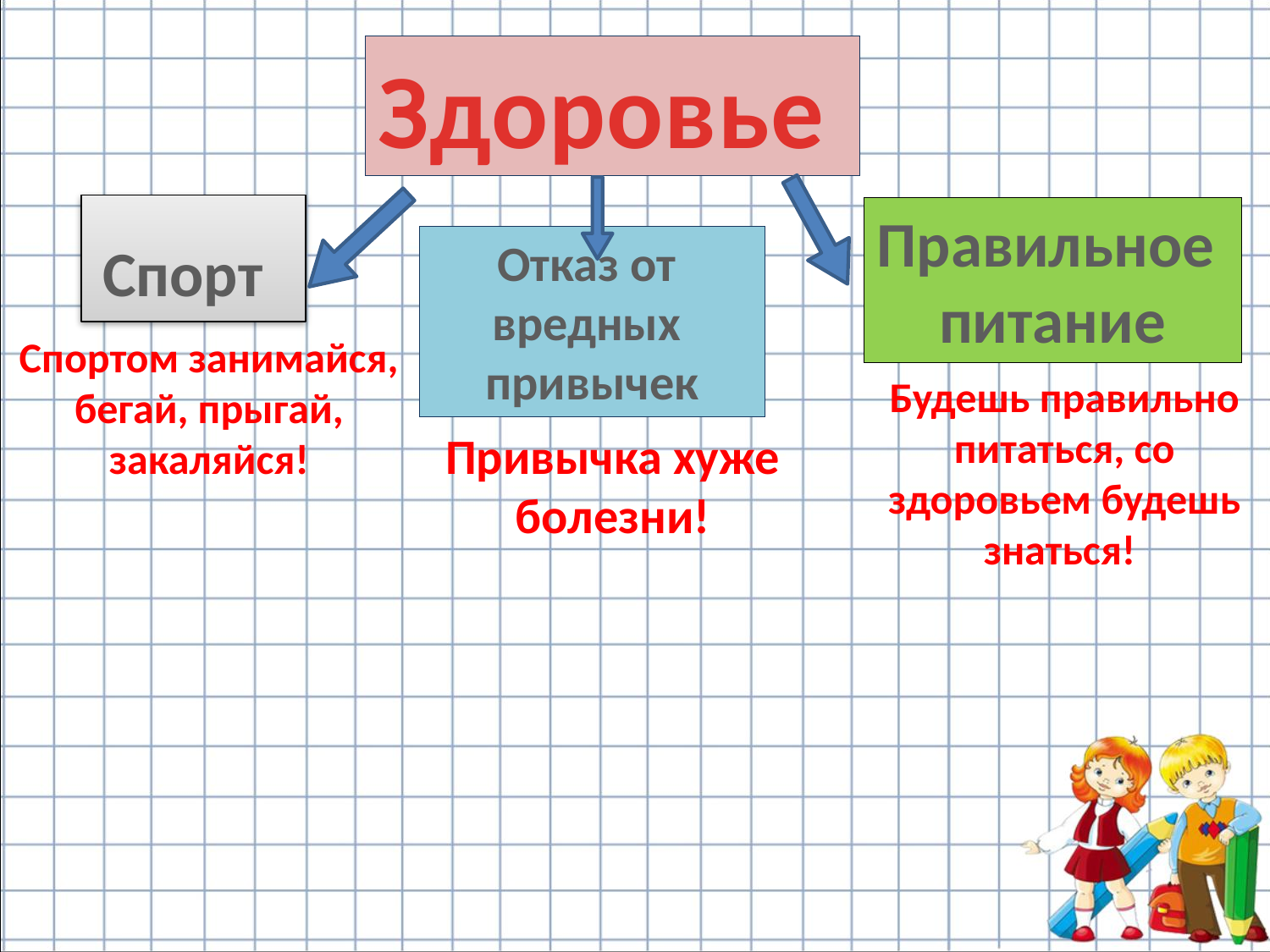

Здоровье

Спорт
Правильное
питание
Отказ от
вредных
привычек
Спортом занимайся, бегай, прыгай, закаляйся!
Будешь правильно питаться, со здоровьем будешь знаться!
Привычка хуже болезни!